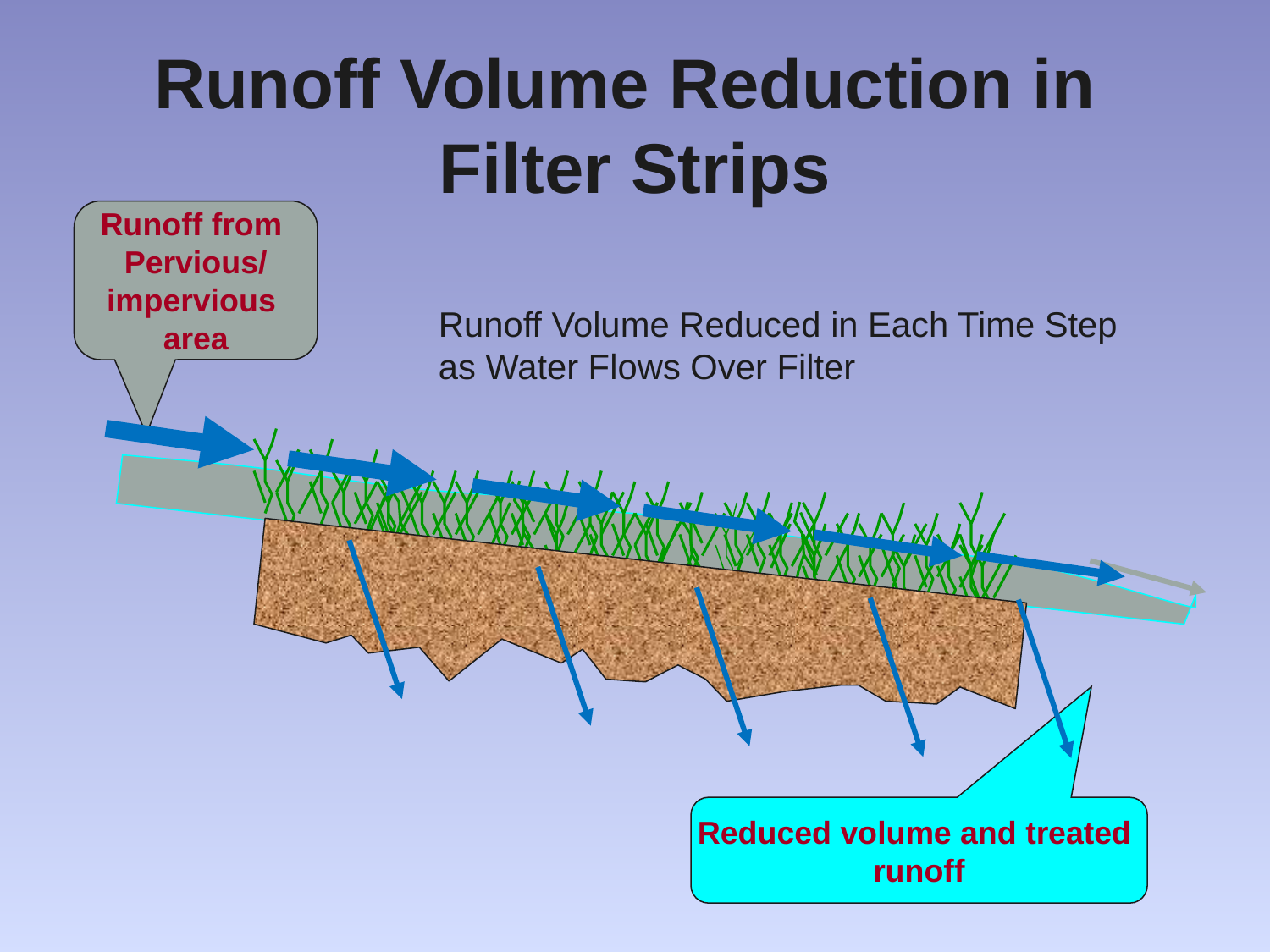

Runoff Volume Reduction in
Filter Strips

Runoff from
Pervious/
impervious
area
Runoff Volume Reduced in Each Time Step as Water Flows Over Filter

Reduced volume and treated
runoff